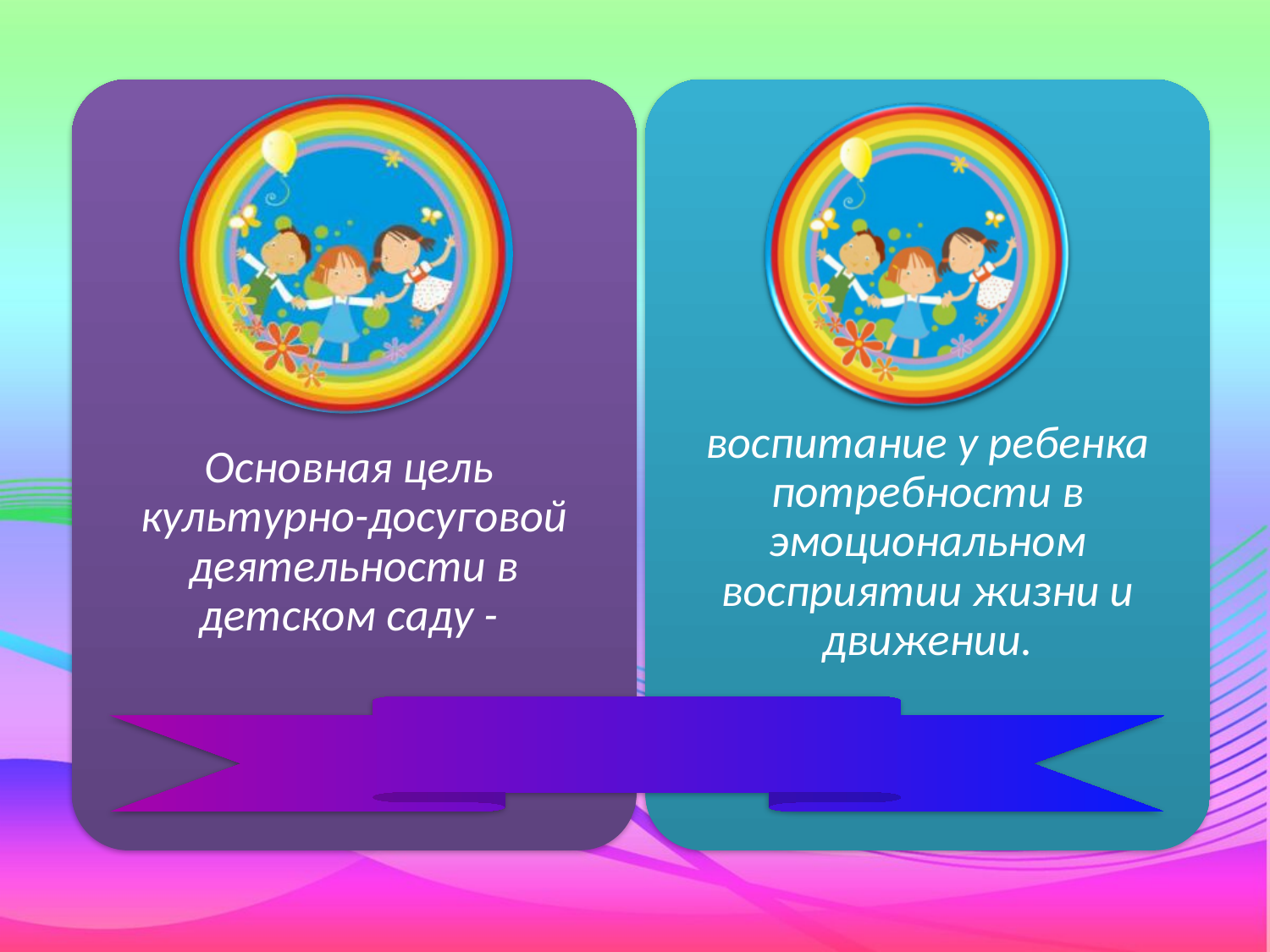

Основная цель  культурно-досуговой деятельности в детском саду -
воспитание у ребенка потребности в эмоциональном восприятии жизни и движении.